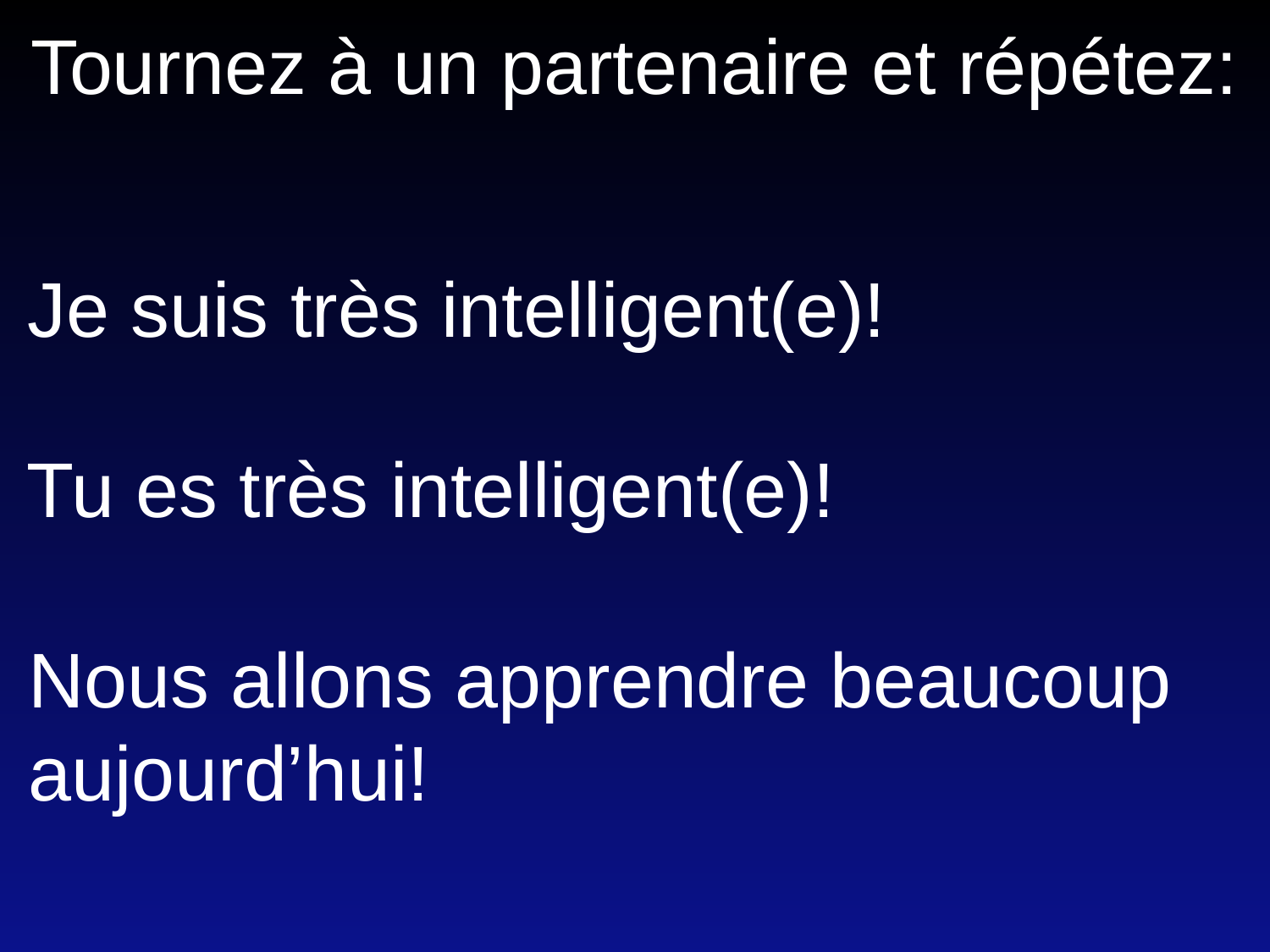

Tournez à un partenaire et répétez:
Je suis très intelligent(e)!
Tu es très intelligent(e)!
Nous allons apprendre beaucoup aujourd’hui!